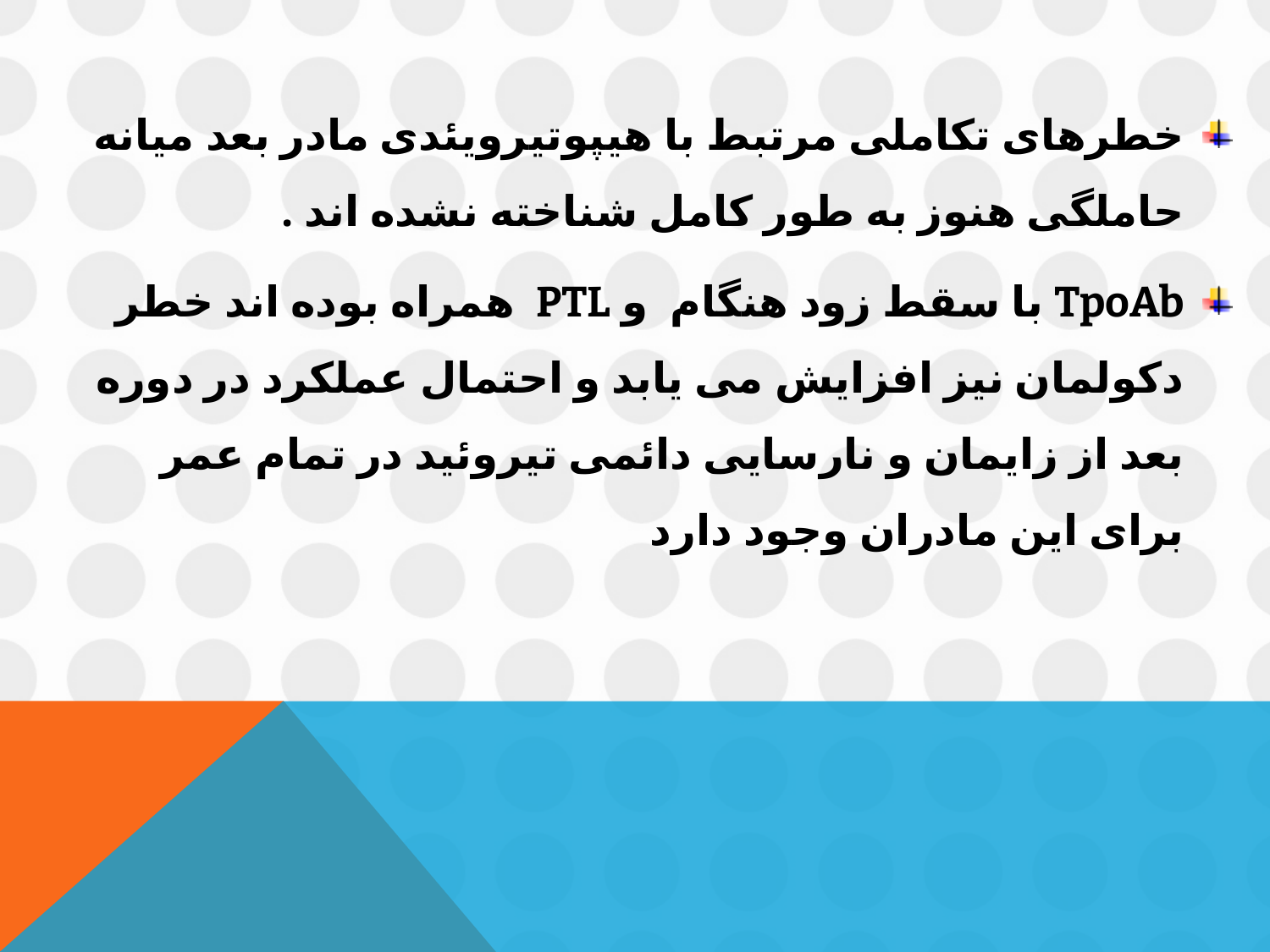

خطرهای تکاملی مرتبط با هیپوتیرویئدی مادر بعد میانه حاملگی هنوز به طور کامل شناخته نشده اند .
TpoAb با سقط زود هنگام  و PTL  همراه بوده اند خطر دکولمان نیز افزایش می یابد و احتمال عملکرد در دوره بعد از زایمان و نارسایی دائمی تیروئید در تمام عمر برای این مادران وجود دارد